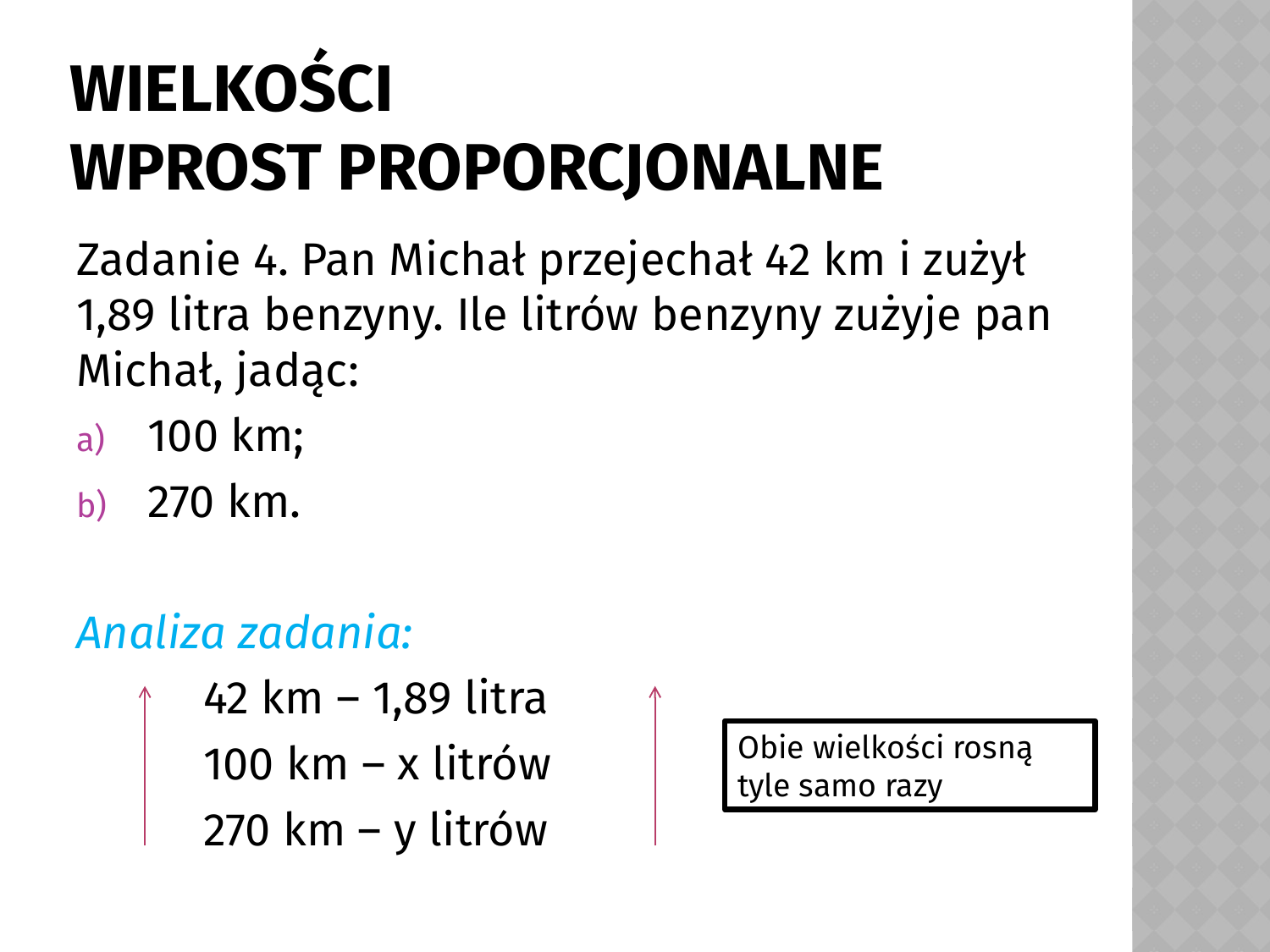

# Wielkości wprost proporcjonalne
Zadanie 4. Pan Michał przejechał 42 km i zużył 1,89 litra benzyny. Ile litrów benzyny zużyje pan Michał, jadąc:
100 km;
270 km.

Analiza zadania:
	42 km – 1,89 litra
	100 km – x litrów
	270 km – y litrów
Obie wielkości rosną tyle samo razy